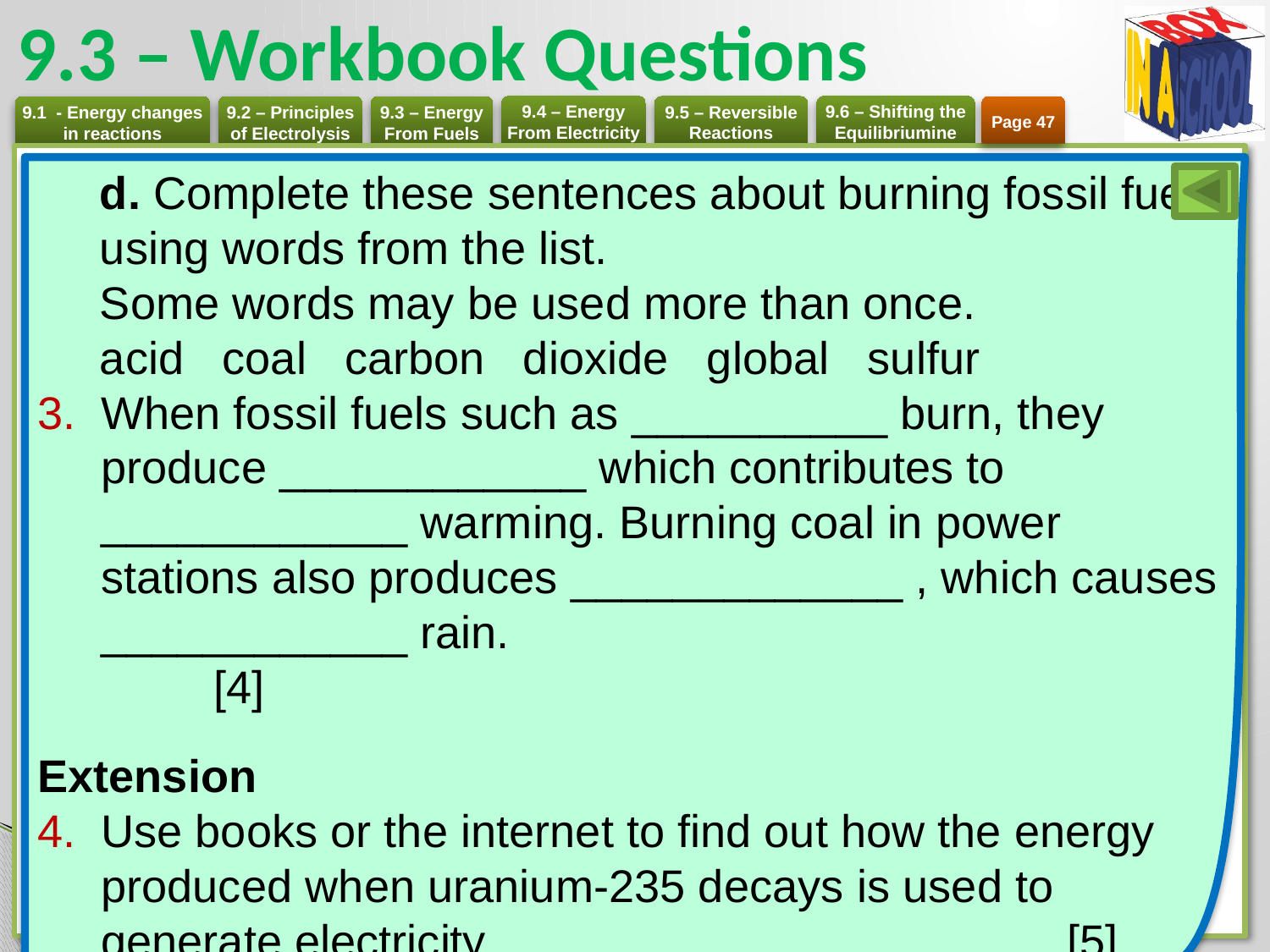

# 9.3 – Workbook Questions
Page 47
d. Complete these sentences about burning fossil fuels using words from the list.
Some words may be used more than once.
acid   coal   carbon   dioxide   global   sulfur
When fossil fuels such as __________ burn, they produce ____________ which contributes to ____________ warming. Burning coal in power stations also produces _____________ , which causes ____________ rain. 	[4]

Extension
Use books or the internet to find out how the energy produced when uranium-235 decays is used to generate electricity.                                             [5]